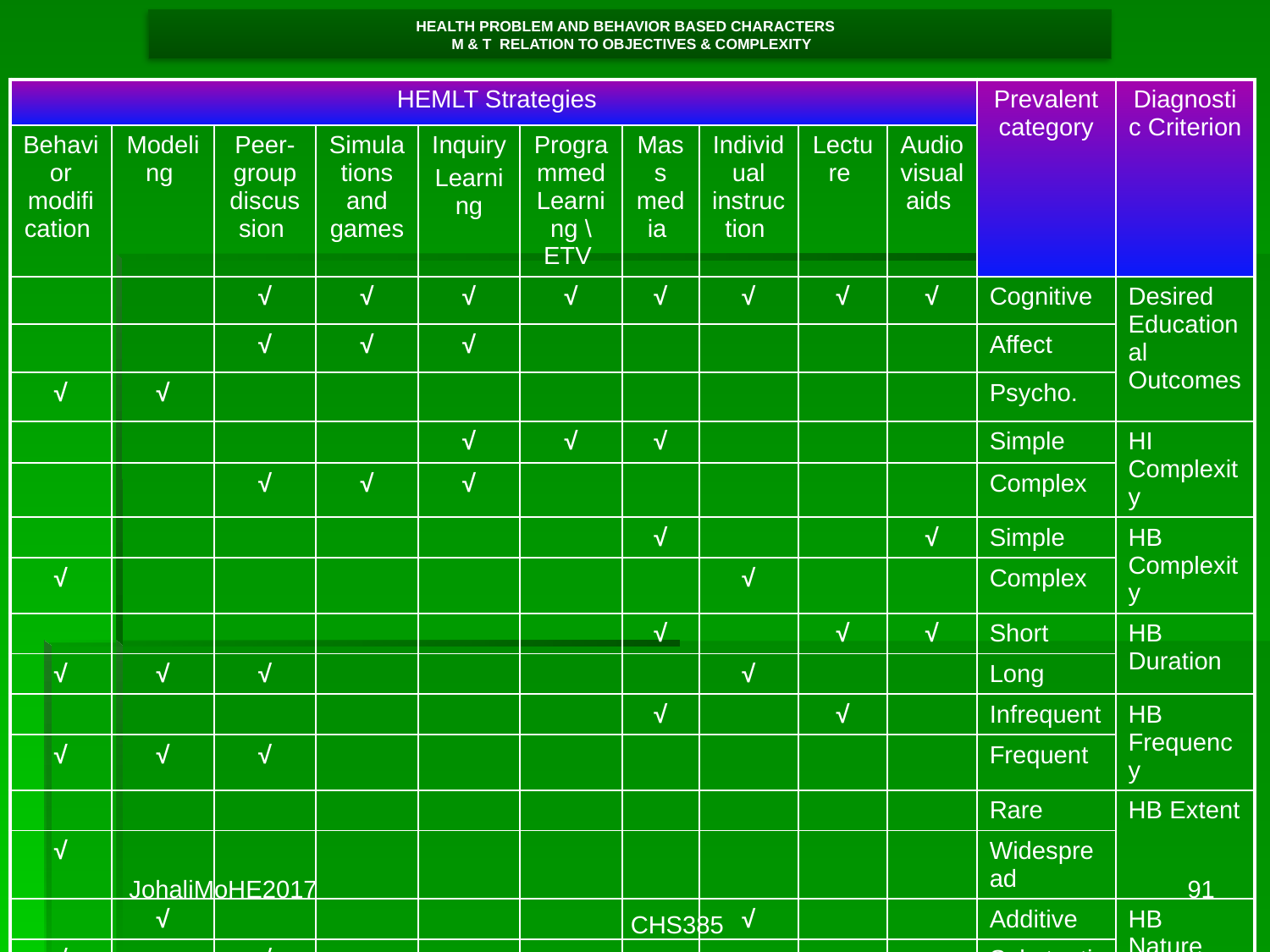

Health Problem and Behavior Based Characters
M & T  Relation to Objectives & Complexity
| HEMLT Strategies |  |  |  |  |  |  |  |  |  | Prevalent category | Diagnostic Criterion |
| --- | --- | --- | --- | --- | --- | --- | --- | --- | --- | --- | --- |
| Behavior modification | Modeling | Peer-group discussion | Simulations and games | Inquiry Learning | Programmed Learning \ ETV | Mass media | Individual instruction | Lecture | Audiovisual aids |  |  |
|  |  | √ | √ | √ | √ | √ | √ | √ | √ | Cognitive | Desired Educational Outcomes |
|  |  | √ | √ | √ |  |  |  |  |  | Affect |  |
| √ | √ |  |  |  |  |  |  |  |  | Psycho. |  |
|  |  |  |  | √ | √ | √ |  |  |  | Simple | HI Complexity |
|  |  | √ | √ | √ |  |  |  |  |  | Complex |  |
|  |  |  |  |  |  | √ |  |  | √ | Simple | HB Complexity |
| √ |  |  |  |  |  |  | √ |  |  | Complex |  |
|  |  |  |  |  |  | √ |  | √ | √ | Short | HB Duration |
| √ | √ | √ |  |  |  |  | √ |  |  | Long |  |
|  |  |  |  |  |  | √ |  | √ |  | Infrequent | HB Frequency |
| √ | √ | √ |  |  |  |  |  |  |  | Frequent |  |
|  |  |  |  |  |  |  |  |  |  | Rare | HB Extent |
| √ |  |  |  |  |  |  |  |  |  | Widespread |  |
|  | √ |  |  |  |  |  | √ |  |  | Additive | HB Nature |
| √ |  | √ |  |  |  |  |  |  |  | Substantive |  |
JohaliMoHE2017
91
CHS385